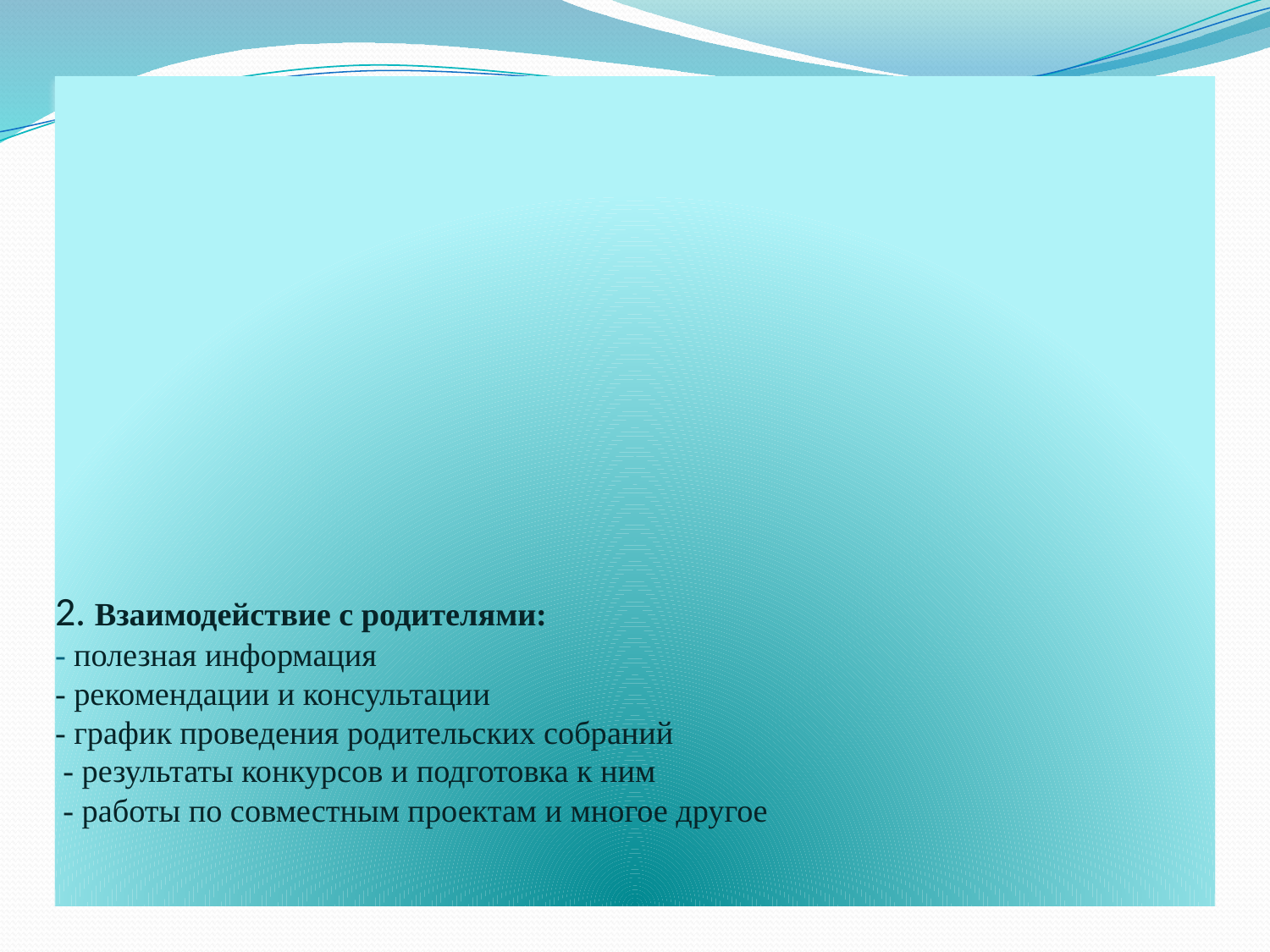

# 2. Взаимодействие с родителями: - полезная информация - рекомендации и консультации - график проведения родительских собраний - результаты конкурсов и подготовка к ним - работы по совместным проектам и многое другое